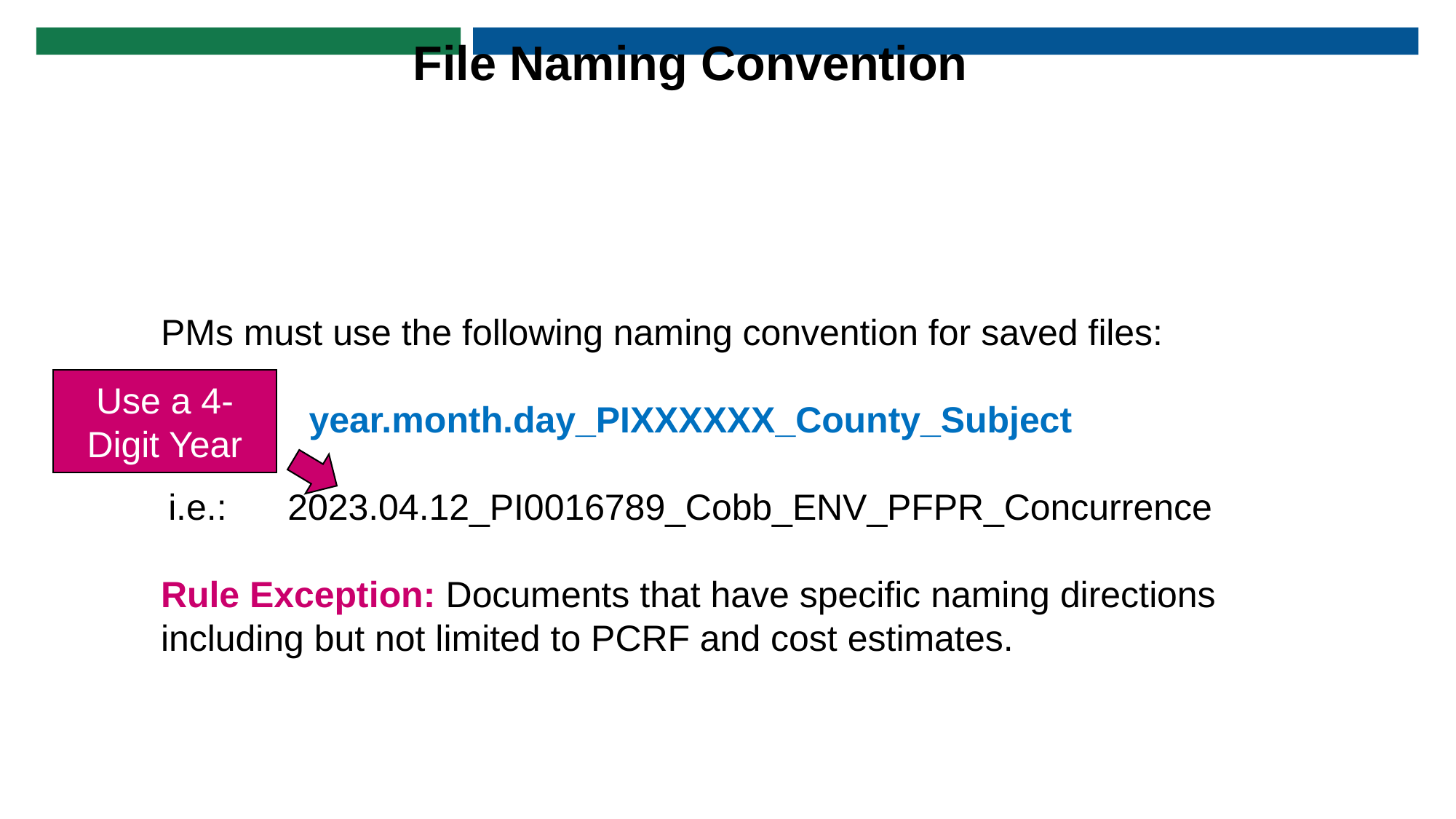

# File Naming Convention

PMs must use the following naming convention for saved files:

year.month.day_PIXXXXXX_County_Subject

i.e.:      2023.04.12_PI0016789_Cobb_ENV_PFPR_Concurrence

Rule Exception: Documents that have specific naming directions including but not limited to PCRF and cost estimates.

Use a 4-Digit Year